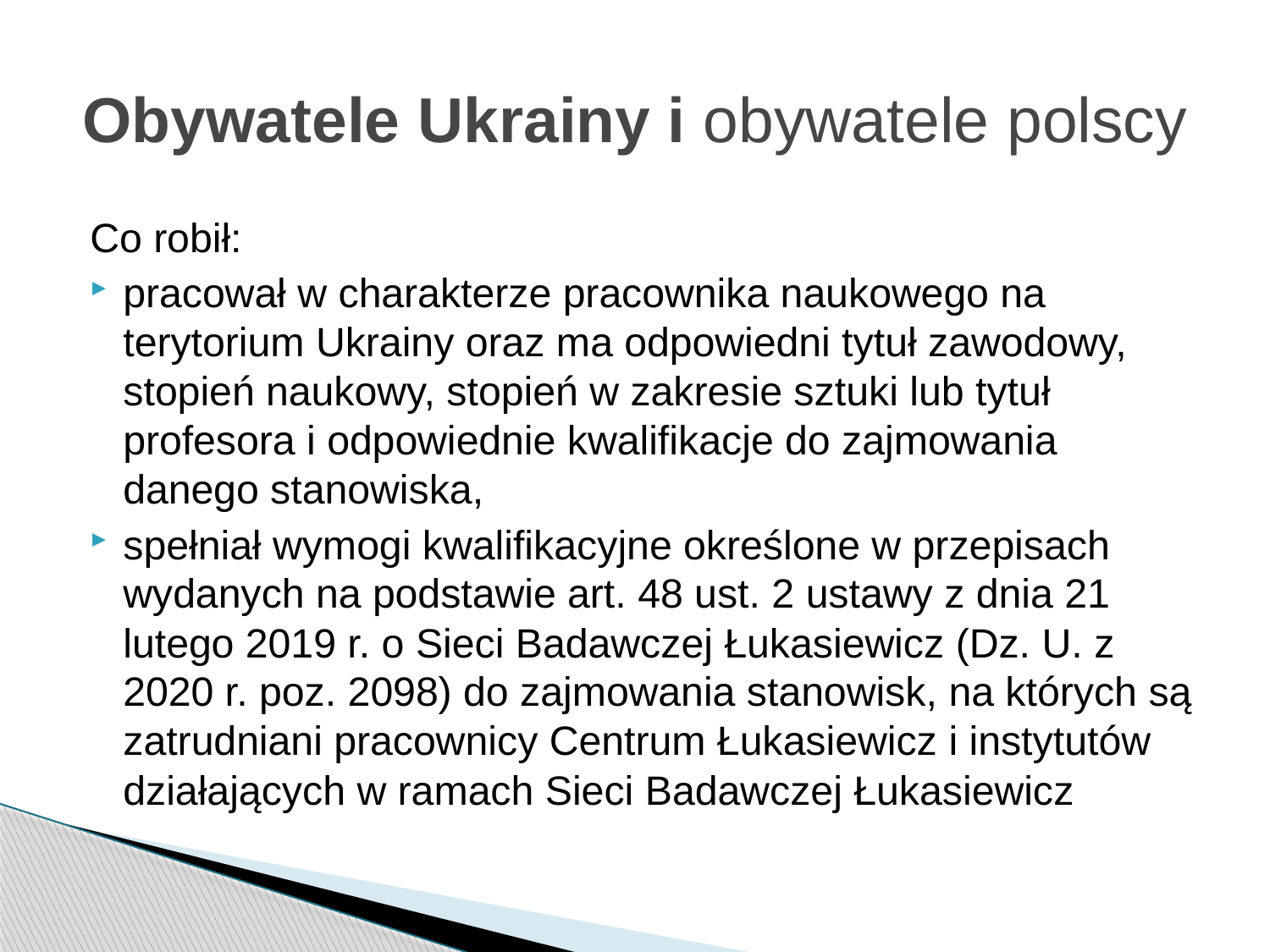

# Obywatele Ukrainy i obywatele polscy
Co robił:
pracował w charakterze pracownika naukowego na terytorium Ukrainy oraz ma odpowiedni tytuł zawodowy, stopień naukowy, stopień w zakresie sztuki lub tytuł profesora i odpowiednie kwalifikacje do zajmowania danego stanowiska,
spełniał wymogi kwalifikacyjne określone w przepisach wydanych na podstawie art. 48 ust. 2 ustawy z dnia 21 lutego 2019 r. o Sieci Badawczej Łukasiewicz (Dz. U. z 2020 r. poz. 2098) do zajmowania stanowisk, na których są zatrudniani pracownicy Centrum Łukasiewicz i instytutów działających w ramach Sieci Badawczej Łukasiewicz